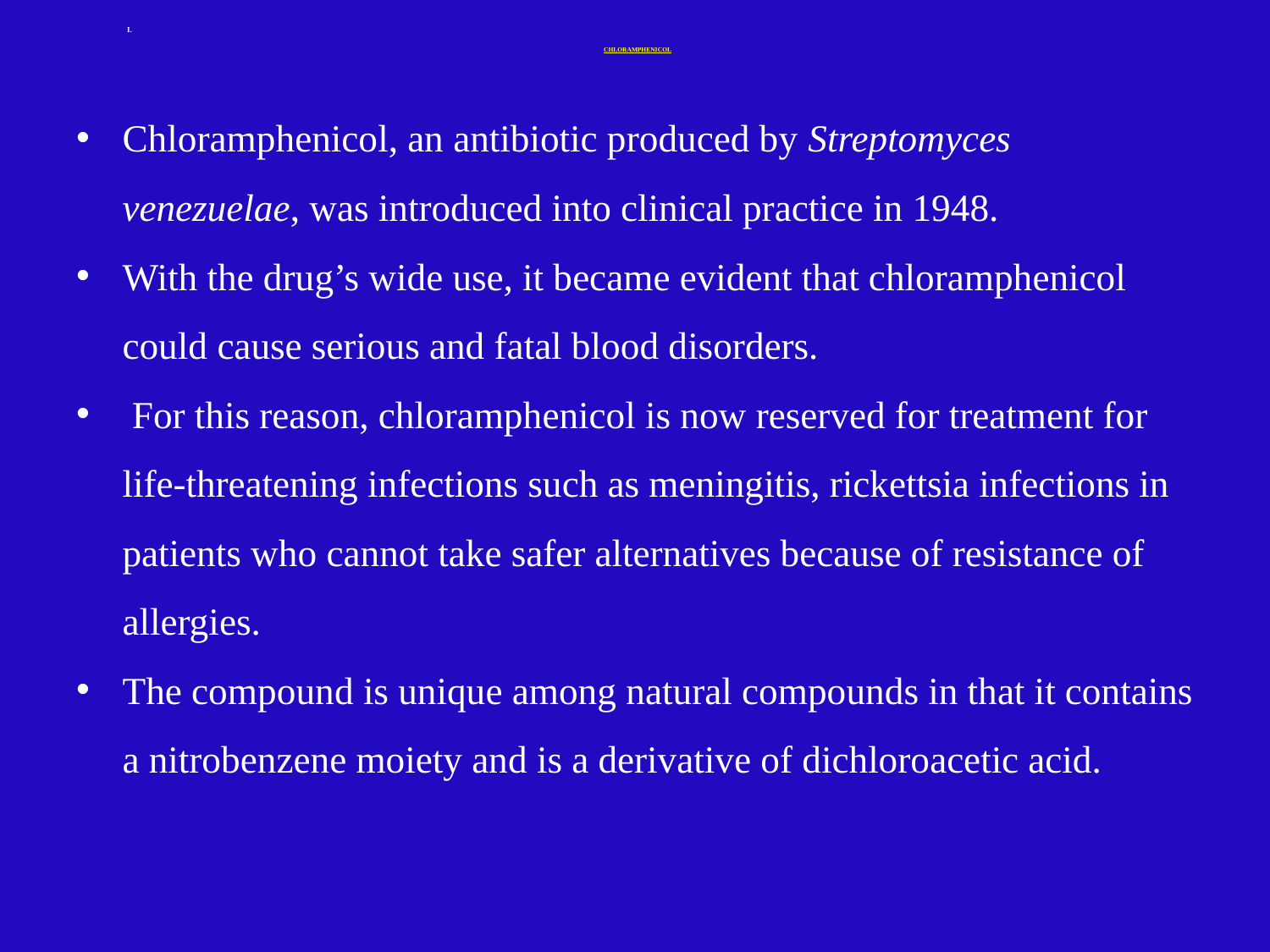

# CHLORAMPHENICOL
Chloramphenicol, an antibiotic produced by Streptomyces venezuelae, was introduced into clinical practice in 1948.
With the drug’s wide use, it became evident that chloramphenicol could cause serious and fatal blood disorders.
 For this reason, chloramphenicol is now reserved for treatment for life-threatening infections such as meningitis, rickettsia infections in patients who cannot take safer alternatives because of resistance of allergies.
The compound is unique among natural compounds in that it contains a nitrobenzene moiety and is a derivative of dichloroacetic acid.